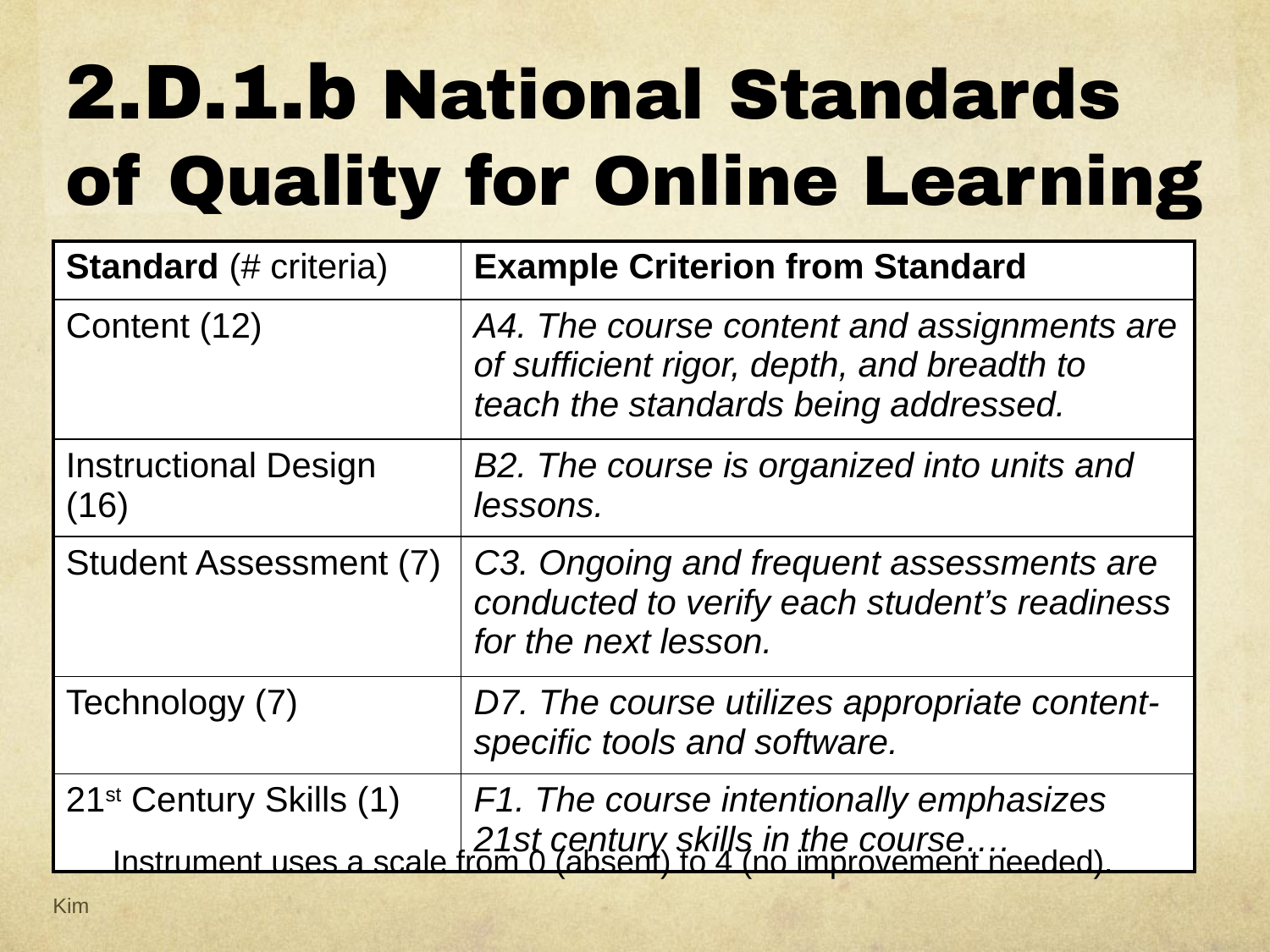

# 2.D.1.b National Standards of Quality for Online Learning
| Standard (# criteria) | Example Criterion from Standard |
| --- | --- |
| Content (12) | A4. The course content and assignments are of sufficient rigor, depth, and breadth to teach the standards being addressed. |
| Instructional Design (16) | B2. The course is organized into units and lessons. |
| Student Assessment (7) | C3. Ongoing and frequent assessments are conducted to verify each student’s readiness for the next lesson. |
| Technology (7) | D7. The course utilizes appropriate content-specific tools and software. |
| 21st Century Skills (1) | F1. The course intentionally emphasizes 21st century skills in the course…. |

Instrument uses a scale from 0 (absent) to 4 (no improvement needed).
Kim